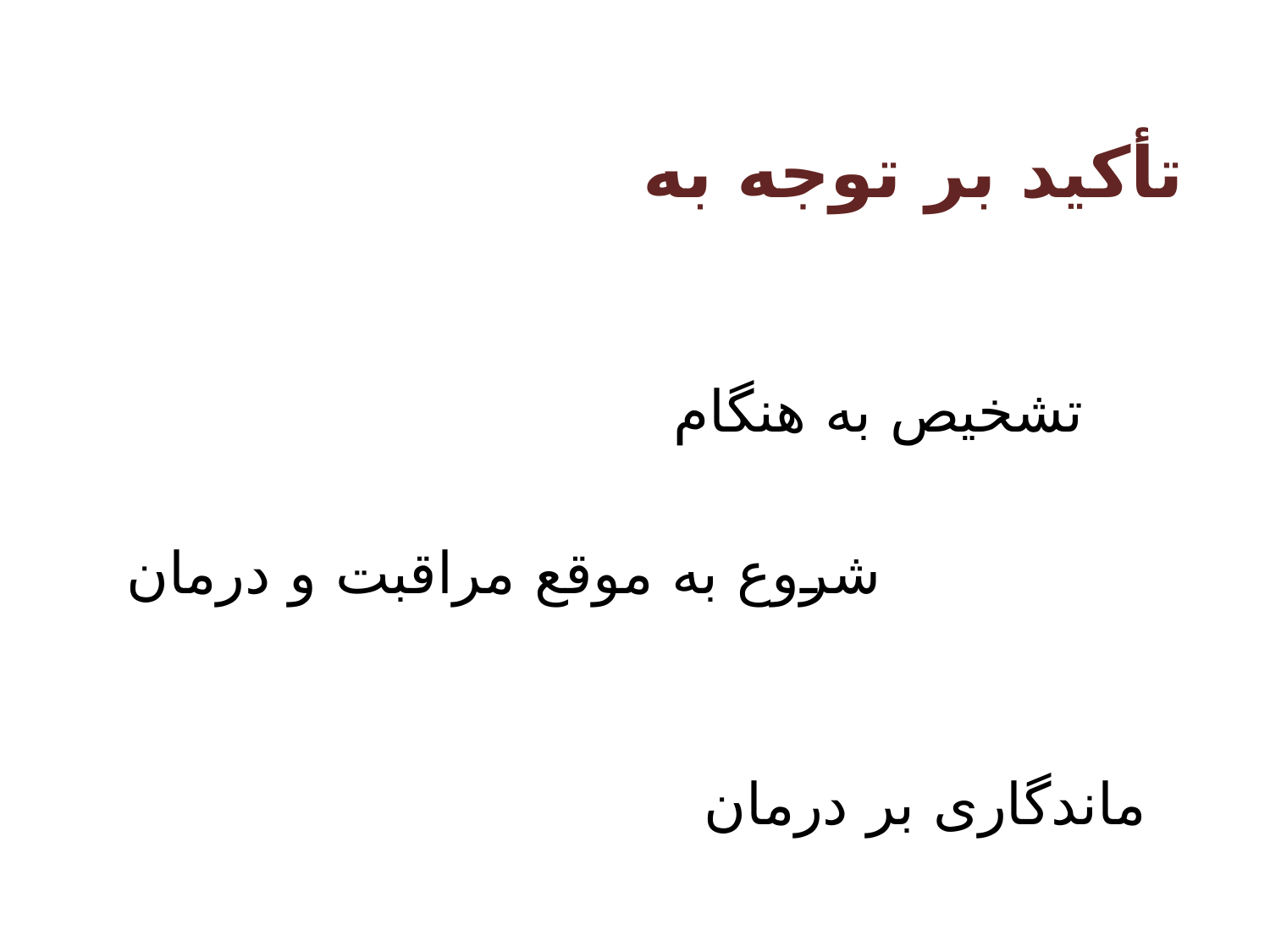

# تأکید بر توجه به

      تشخیص به هنگام

                 شروع به موقع مراقبت و درمان

                                                  ماندگاری بر درمان